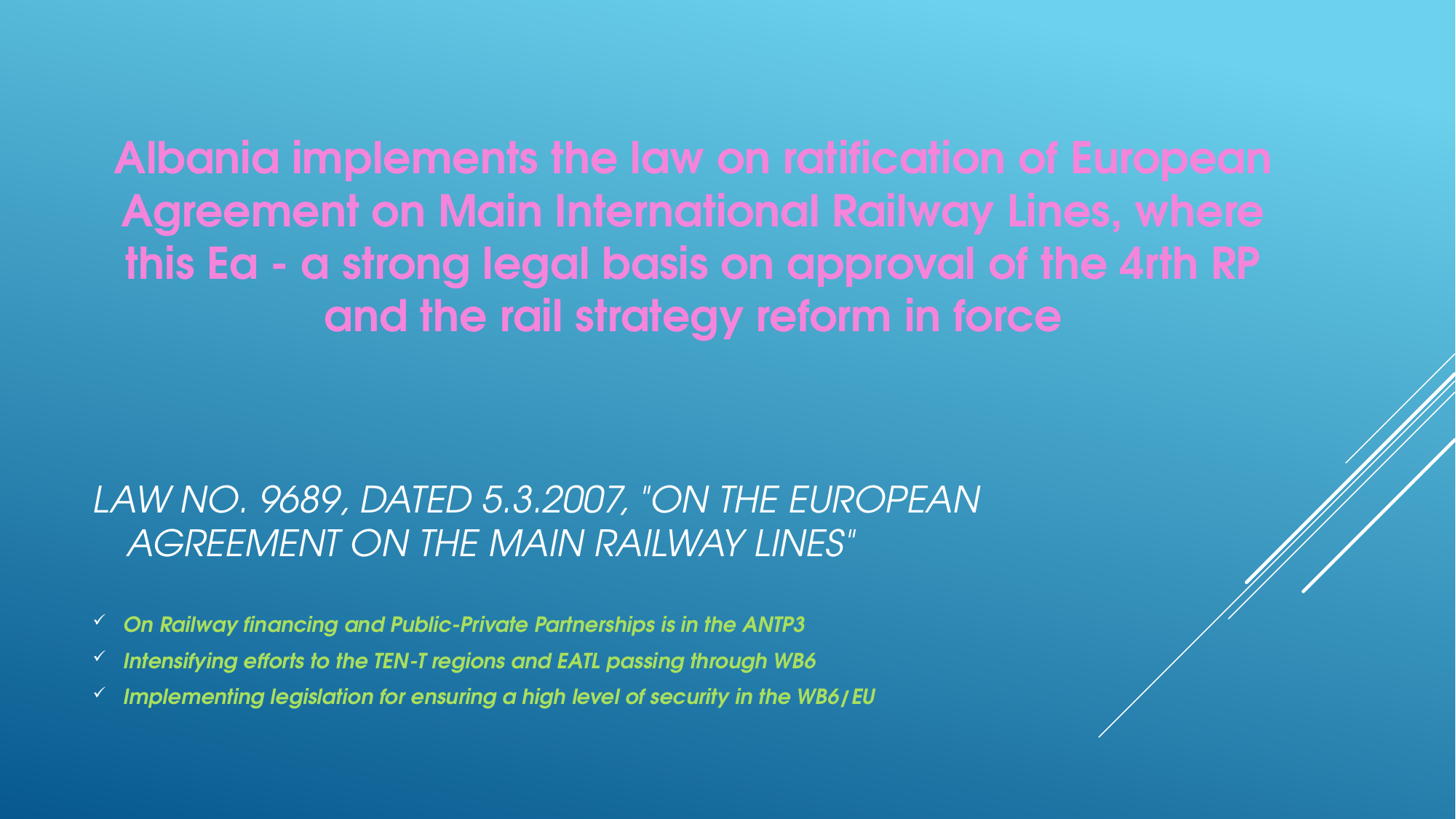

# Albania implements the law on ratification of European Agreement on Main International Railway Lines, where this Ea - a strong legal basis on approval of the 4rth RP and the rail strategy reform in force
Law No. 9689, dated 5.3.2007, "On the European Agreement on the Main Railway Lines"

On Railway financing and Public-Private Partnerships is in the ANTP3
Intensifying efforts to the TEN-T regions and EATL passing through WB6
Implementing legislation for ensuring a high level of security in the WB6/EU